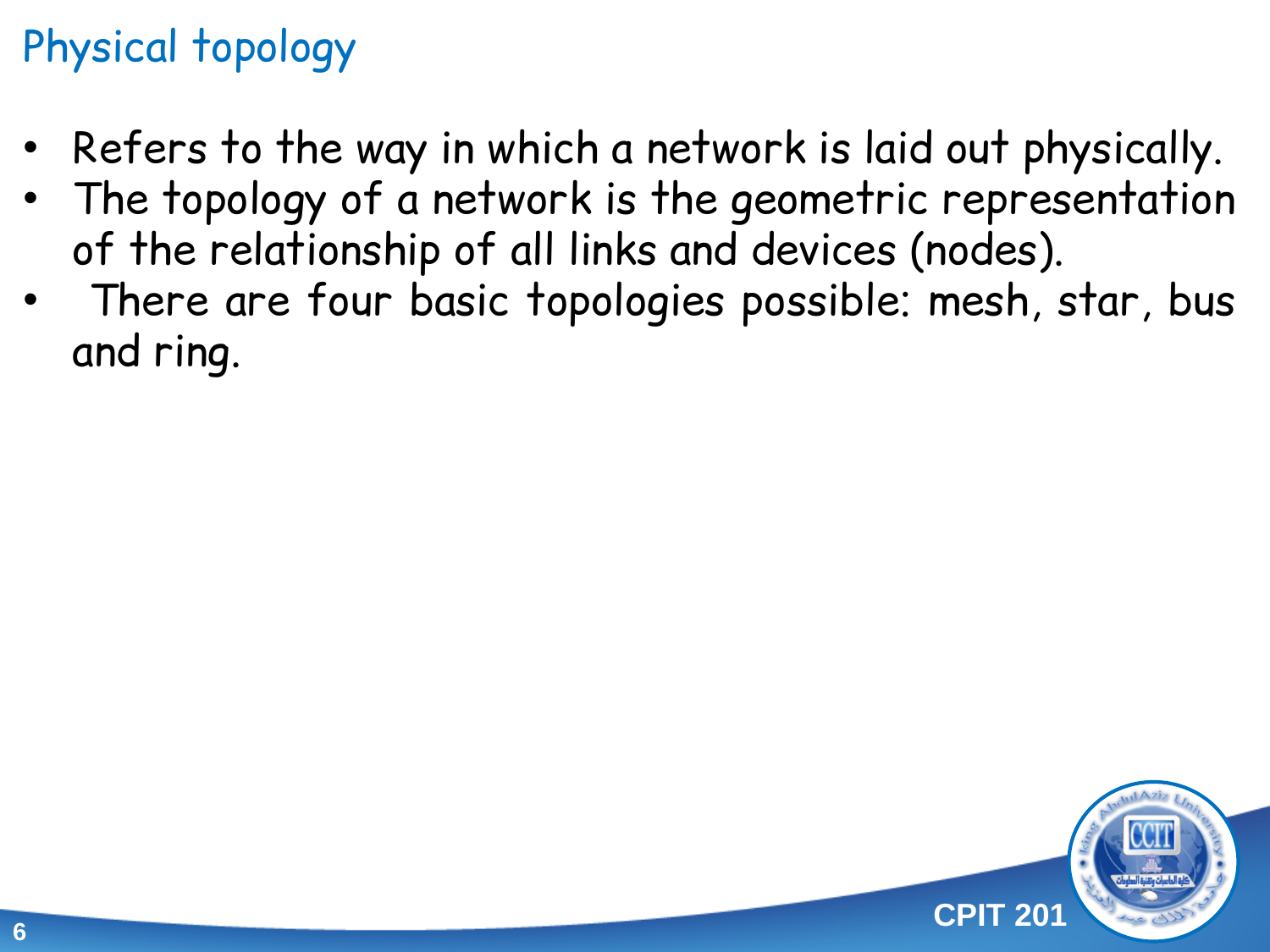

Physical topology

Refers to the way in which a network is laid out physically.
The topology of a network is the geometric representation of the relationship of all links and devices (nodes).
 There are four basic topologies possible: mesh, star, bus and ring.
6